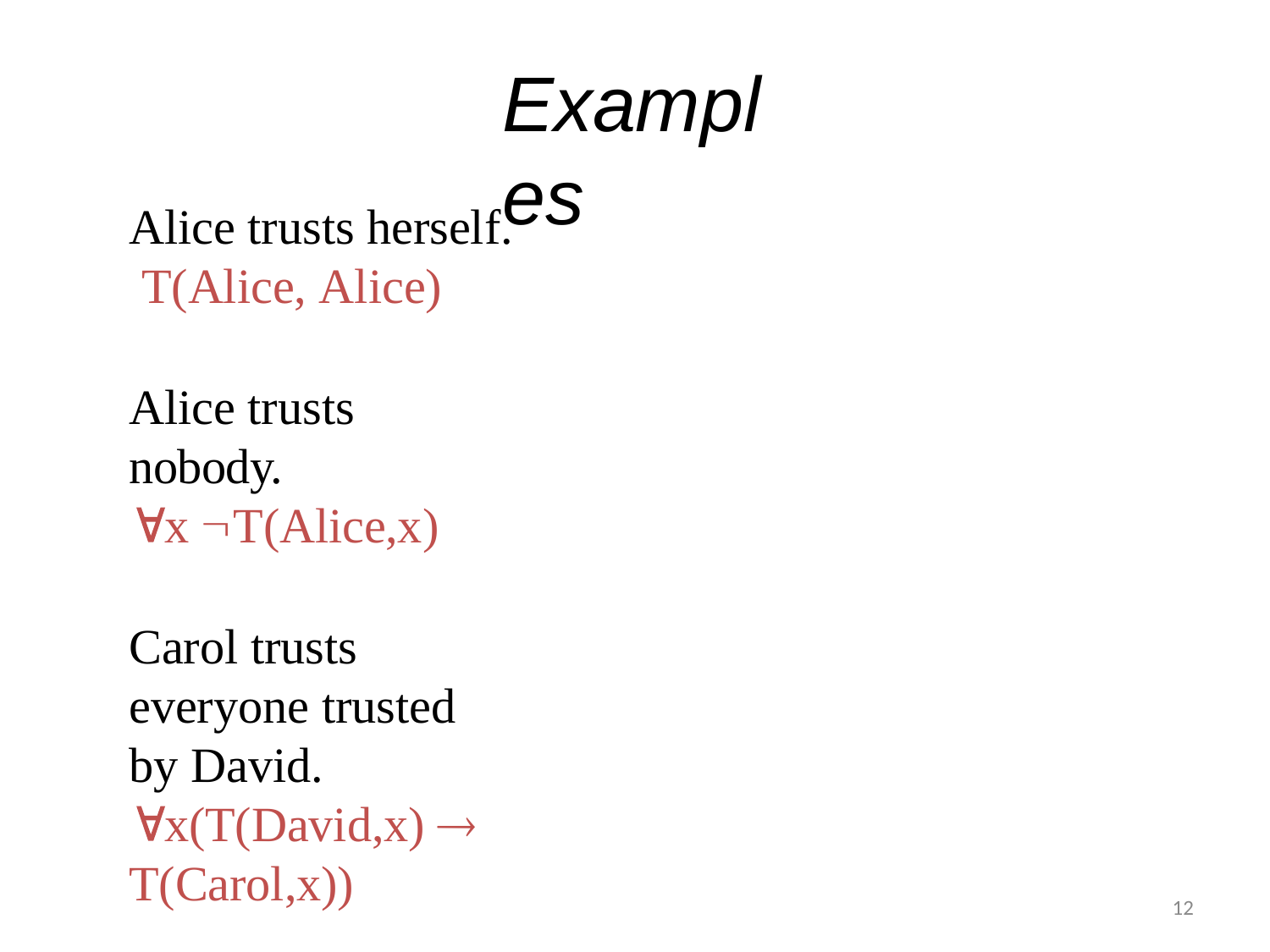

# Examples
Alice trusts herself.  T(Alice, Alice)

Alice trusts nobody.
∀x ¬T(Alice,x)

Carol trusts everyone trusted by David.
∀x(T(David,x) → T(Carol,x))

Bob trusts only Alice.
T(Bob, Alice) ∧ ∀x (x=Alice ∨ ¬T(Bob,x))
12